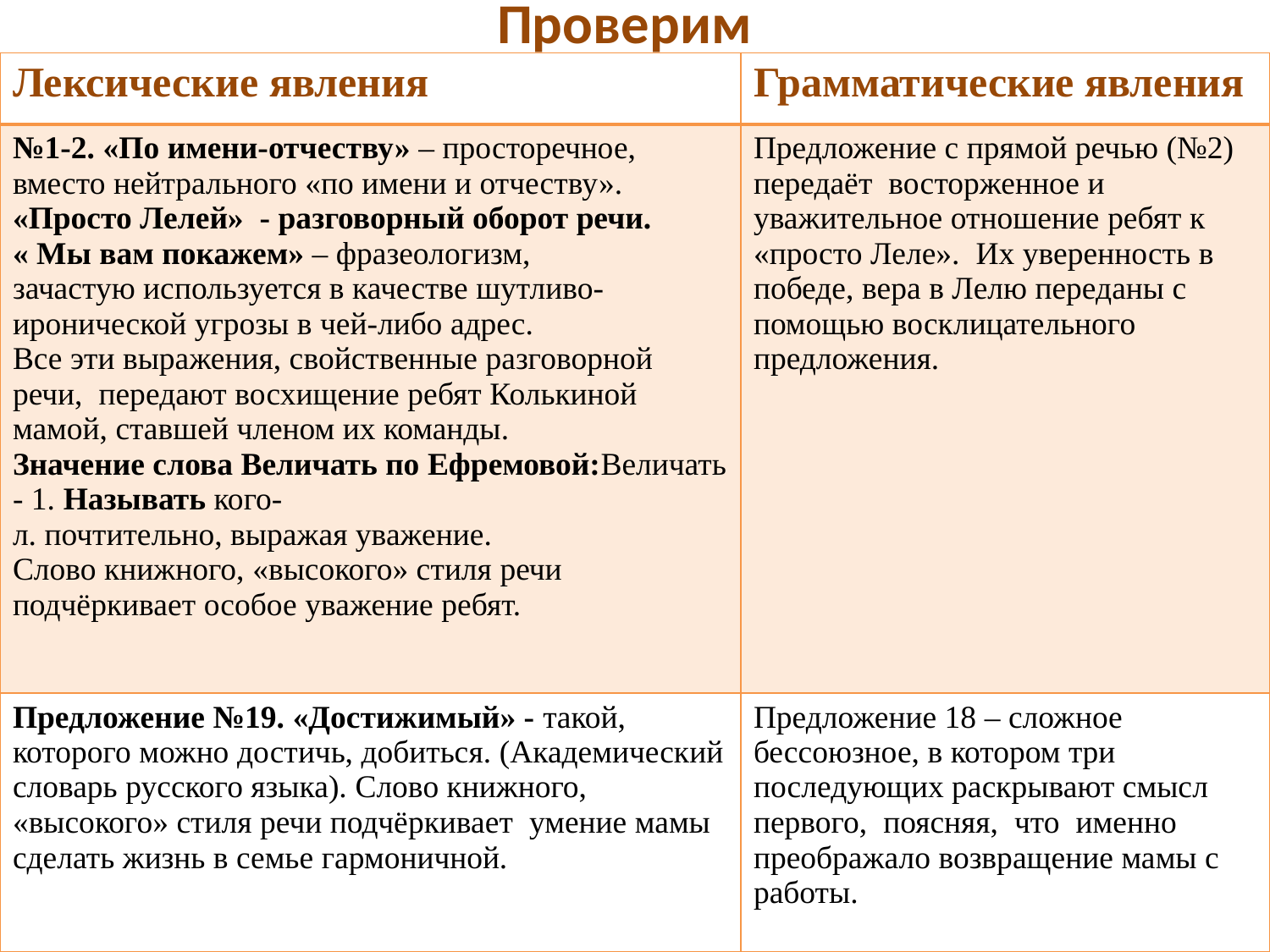

# Проверим
| Лексические явления | Грамматические явления |
| --- | --- |
| №1-2. «По имени-отчеству» – просторечное, вместо нейтрального «по имени и отчеству». «Просто Лелей» - разговорный оборот речи. « Мы вам покажем» – фразеологизм, зачастую используется в качестве шутливо-иронической угрозы в чей-либо адрес.  Все эти выражения, свойственные разговорной речи, передают восхищение ребят Колькиной мамой, ставшей членом их команды. Значение слова Величать по Ефремовой:Величать - 1. Называть кого-л. почтительно, выражая уважение.  Слово книжного, «высокого» стиля речи подчёркивает особое уважение ребят. | Предложение с прямой речью (№2) передаёт восторженное и уважительное отношение ребят к «просто Леле». Их уверенность в победе, вера в Лелю переданы с помощью восклицательного предложения. |
| Предложение №19. «Достижимый» - такой, которого можно достичь, добиться. (Академический словарь русского языка). Слово книжного, «высокого» стиля речи подчёркивает умение мамы сделать жизнь в семье гармоничной. | Предложение 18 – сложное бессоюзное, в котором три последующих раскрывают смысл первого, поясняя, что именно преображало возвращение мамы с работы. |